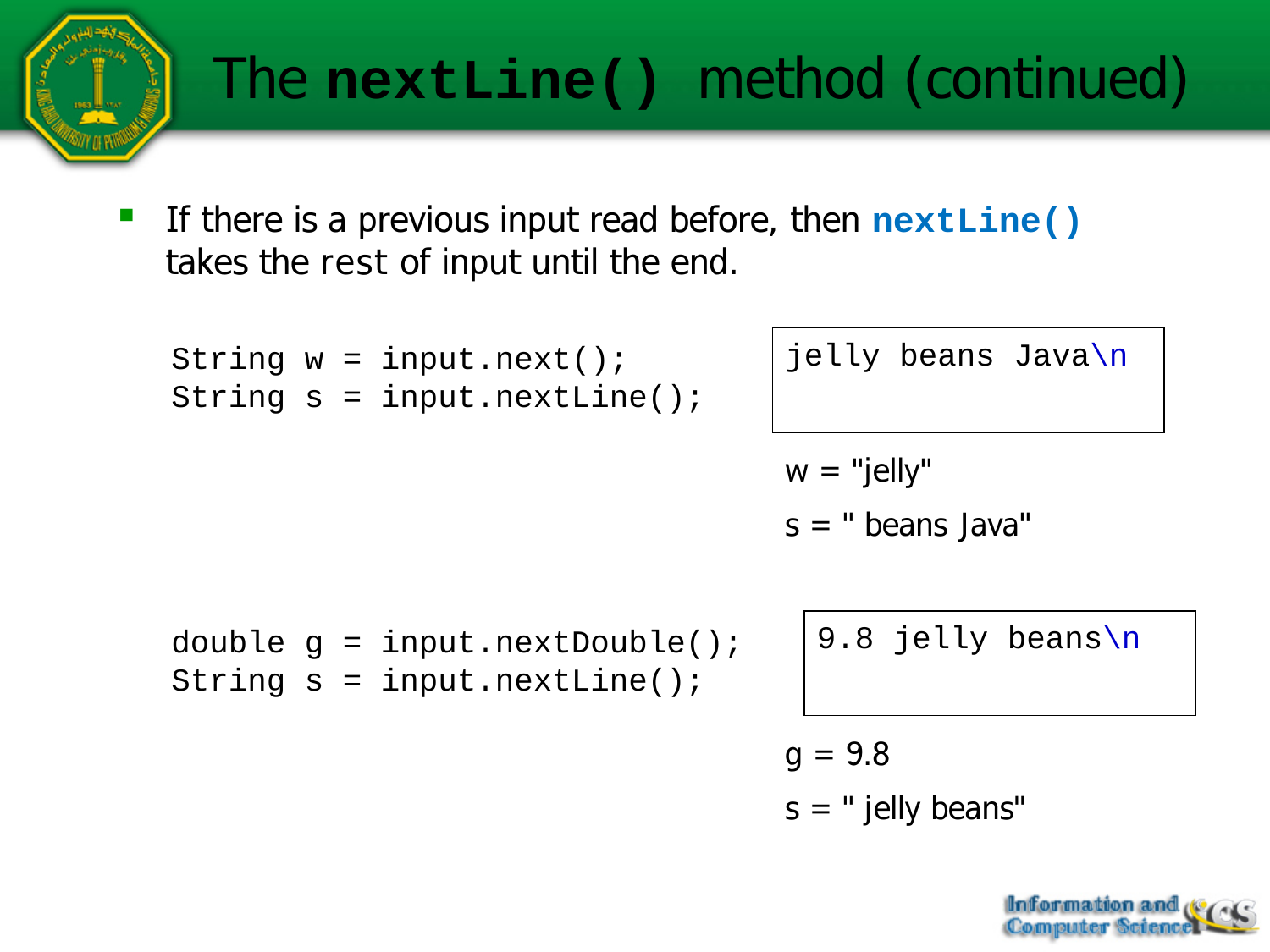

# The nextLine() method (continued)
If there is a previous input read before, then nextLine() takes the rest of input until the end.

jelly beans Java\n

String w = input.next();
String s = input.nextLine();
w = "jelly"
s = " beans Java"
9.8 jelly beans\n

double g = input.nextDouble();
String s = input.nextLine();
g = 9.8
s = " jelly beans"